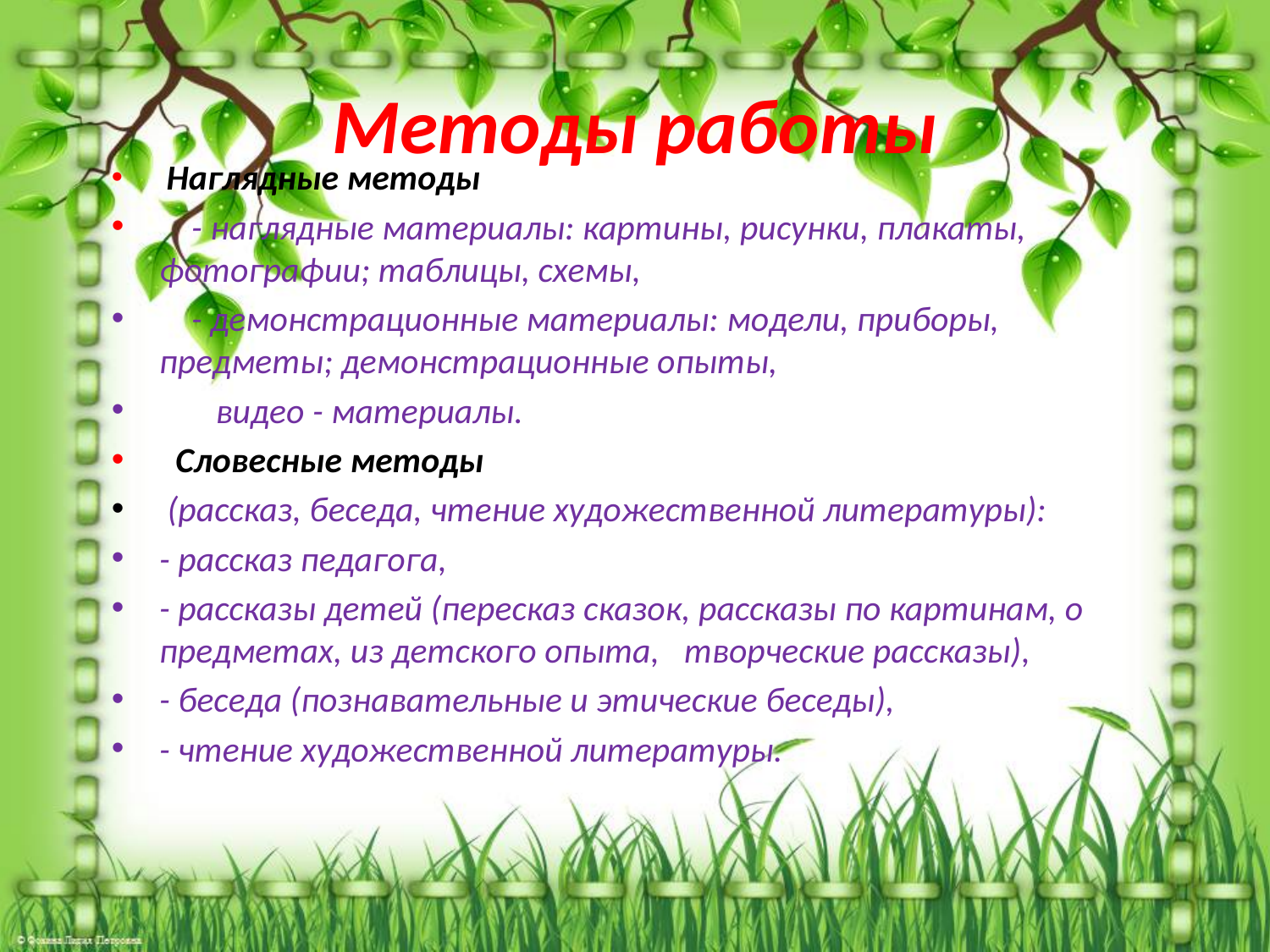

# Методы работы
 Наглядные методы
    - наглядные материалы: картины, рисунки, плакаты, фотографии; таблицы, схемы,
    - демонстрационные материалы: модели, приборы, предметы; демонстрационные опыты,
       видео - материалы.
  Словесные методы
 (рассказ, беседа, чтение художественной литературы):
- рассказ педагога,
- рассказы детей (пересказ сказок, рассказы по картинам, о предметах, из детского опыта,   творческие рассказы),
- беседа (познавательные и этические беседы),
- чтение художественной литературы.